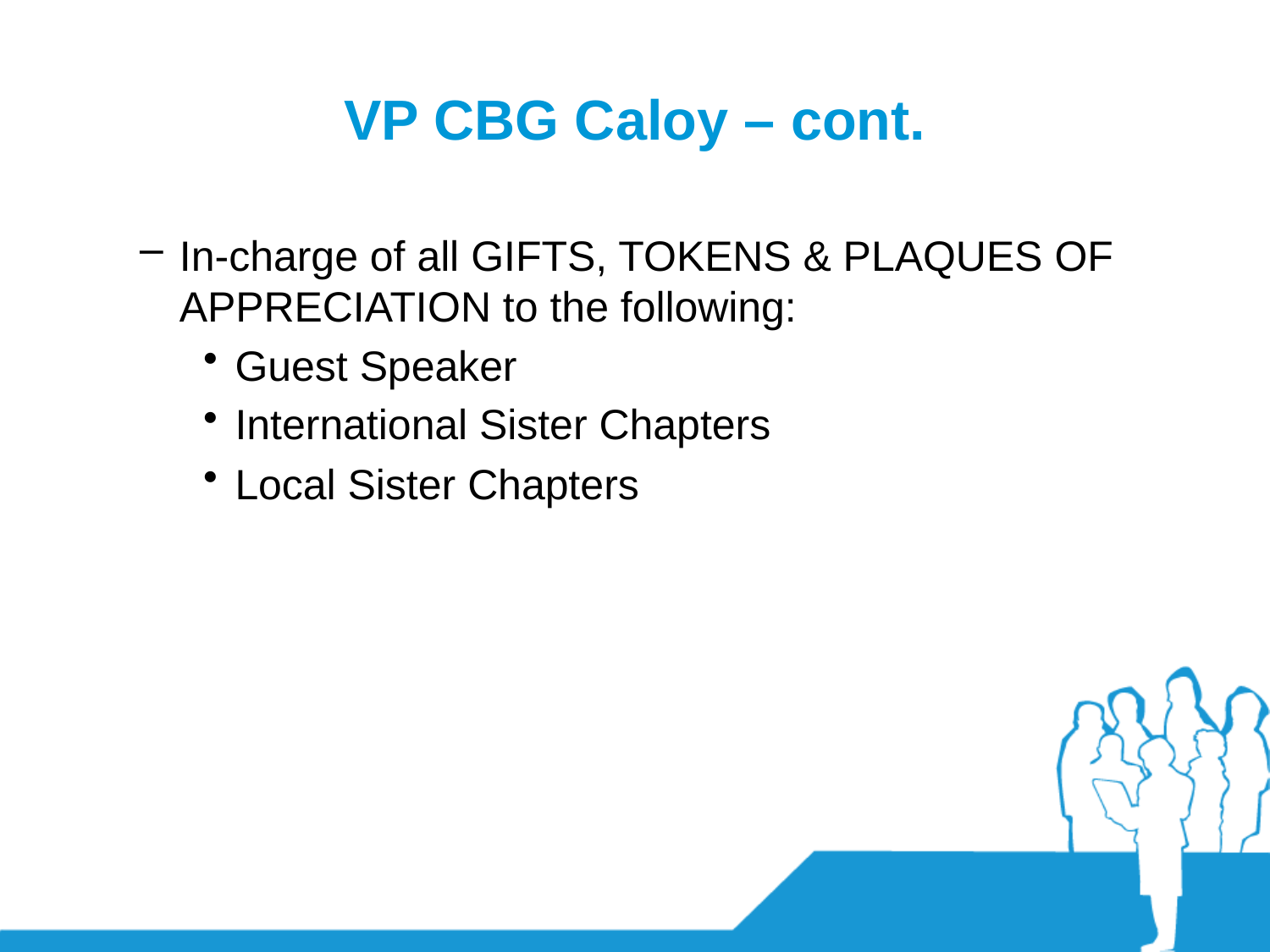

# VP CBG Caloy – cont.
In-charge of all GIFTS, TOKENS & PLAQUES OF APPRECIATION to the following:
Guest Speaker
International Sister Chapters
Local Sister Chapters